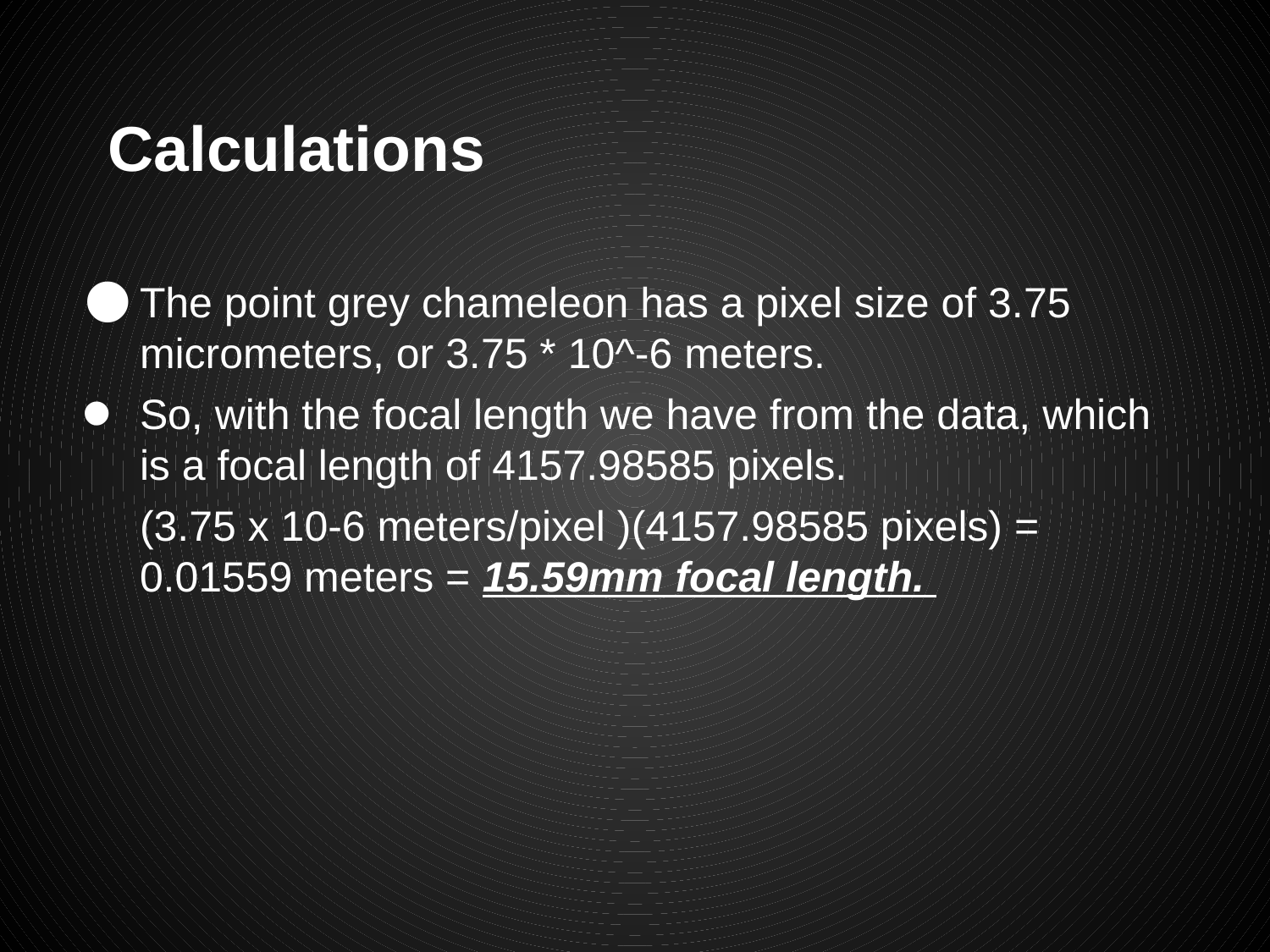

# Calculations

The point grey chameleon has a pixel size of 3.75 micrometers, or 3.75 * 10^-6 meters.
So, with the focal length we have from the data, which is a focal length of 4157.98585 pixels.
(3.75 x 10-6 meters/pixel )(4157.98585 pixels) = 0.01559 meters = 15.59mm focal length.